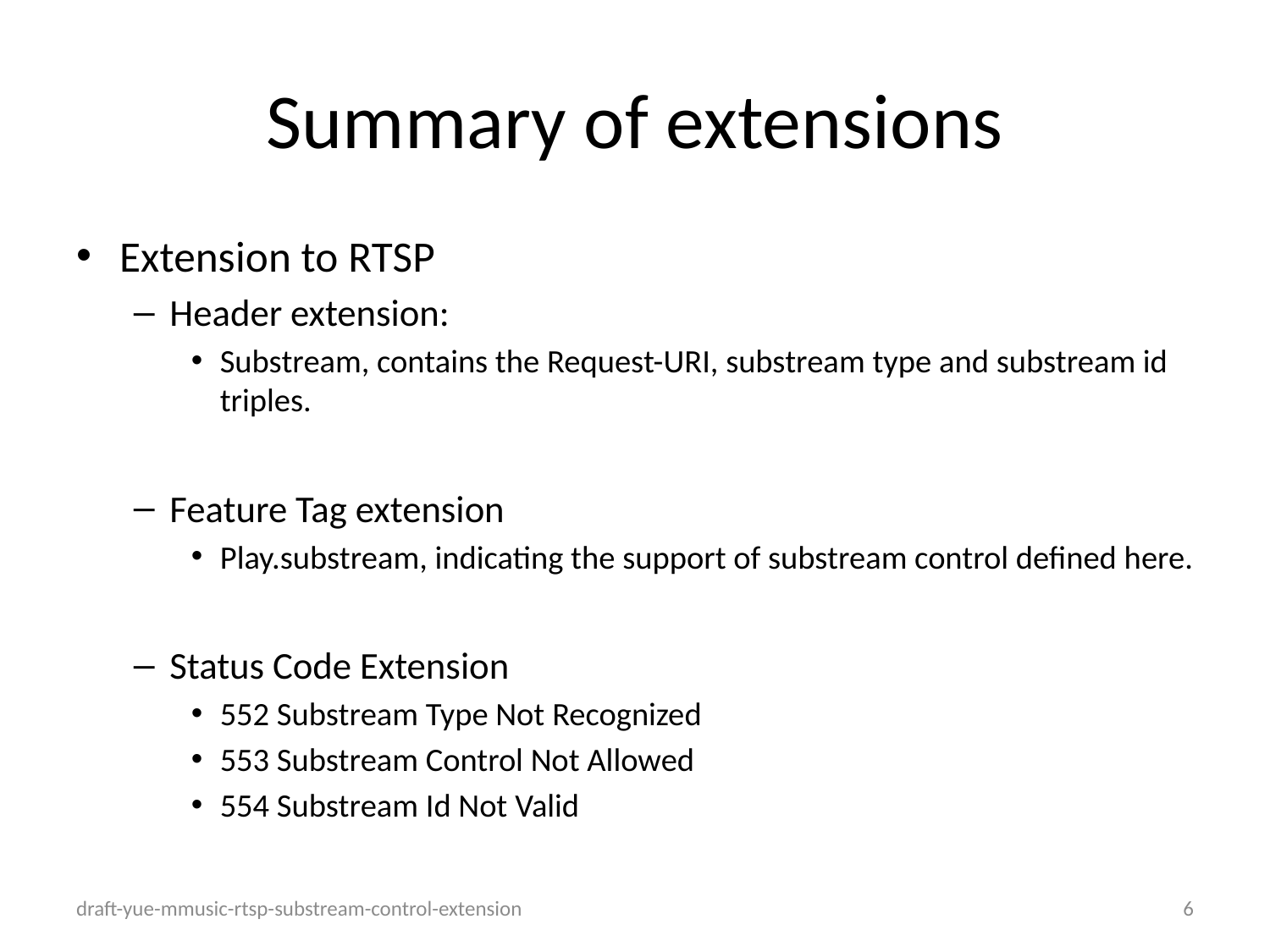

# Summary of extensions
Extension to RTSP
Header extension:
Substream, contains the Request-URI, substream type and substream id triples.

Feature Tag extension
Play.substream, indicating the support of substream control defined here.

Status Code Extension
552 Substream Type Not Recognized
553 Substream Control Not Allowed
554 Substream Id Not Valid
draft-yue-mmusic-rtsp-substream-control-extension
6